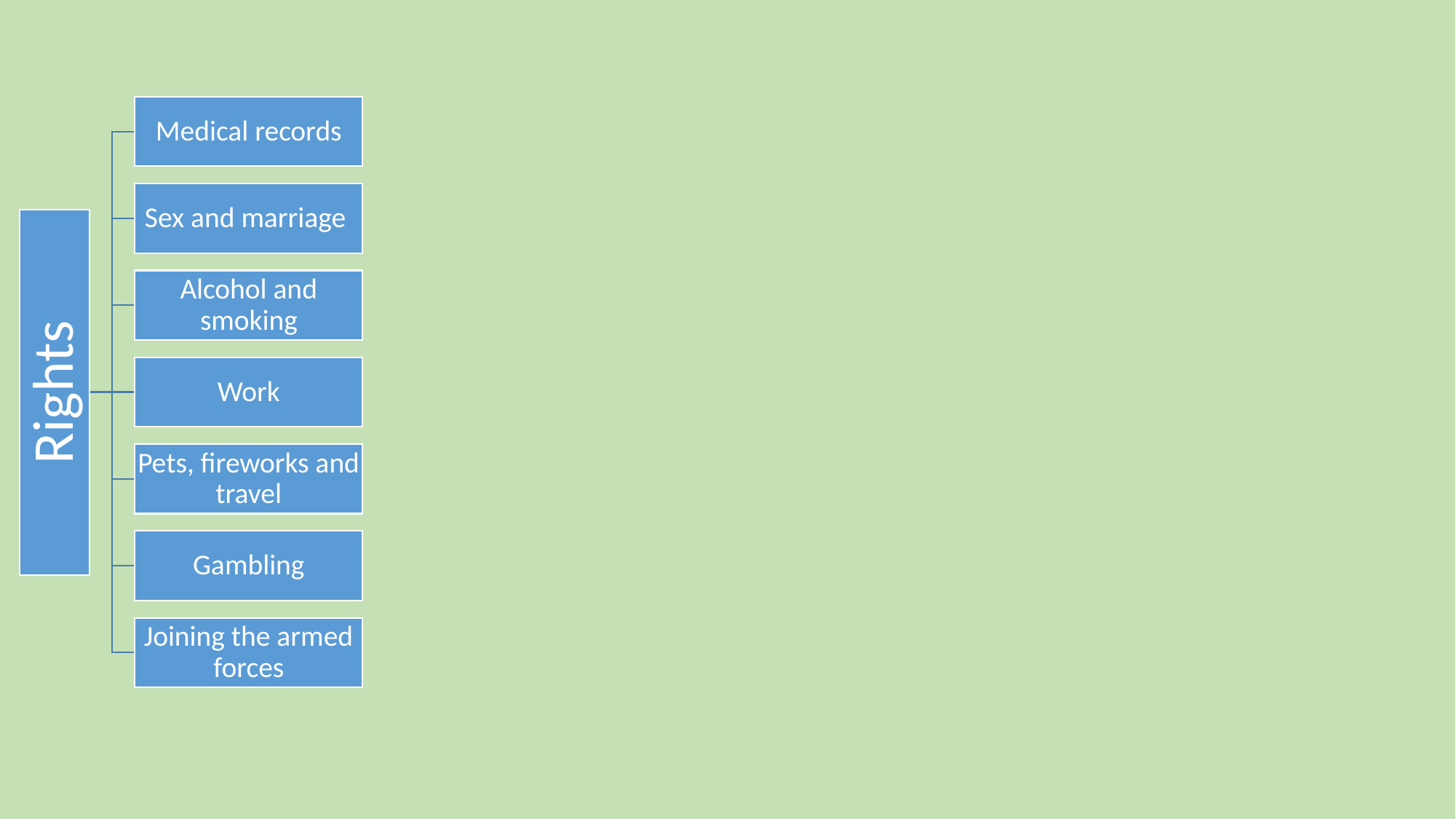

Rights
Medical records
Sex and marriage
Alcohol and smoking
Work
Pets, fireworks and travel
Gambling
Joining the armed forces